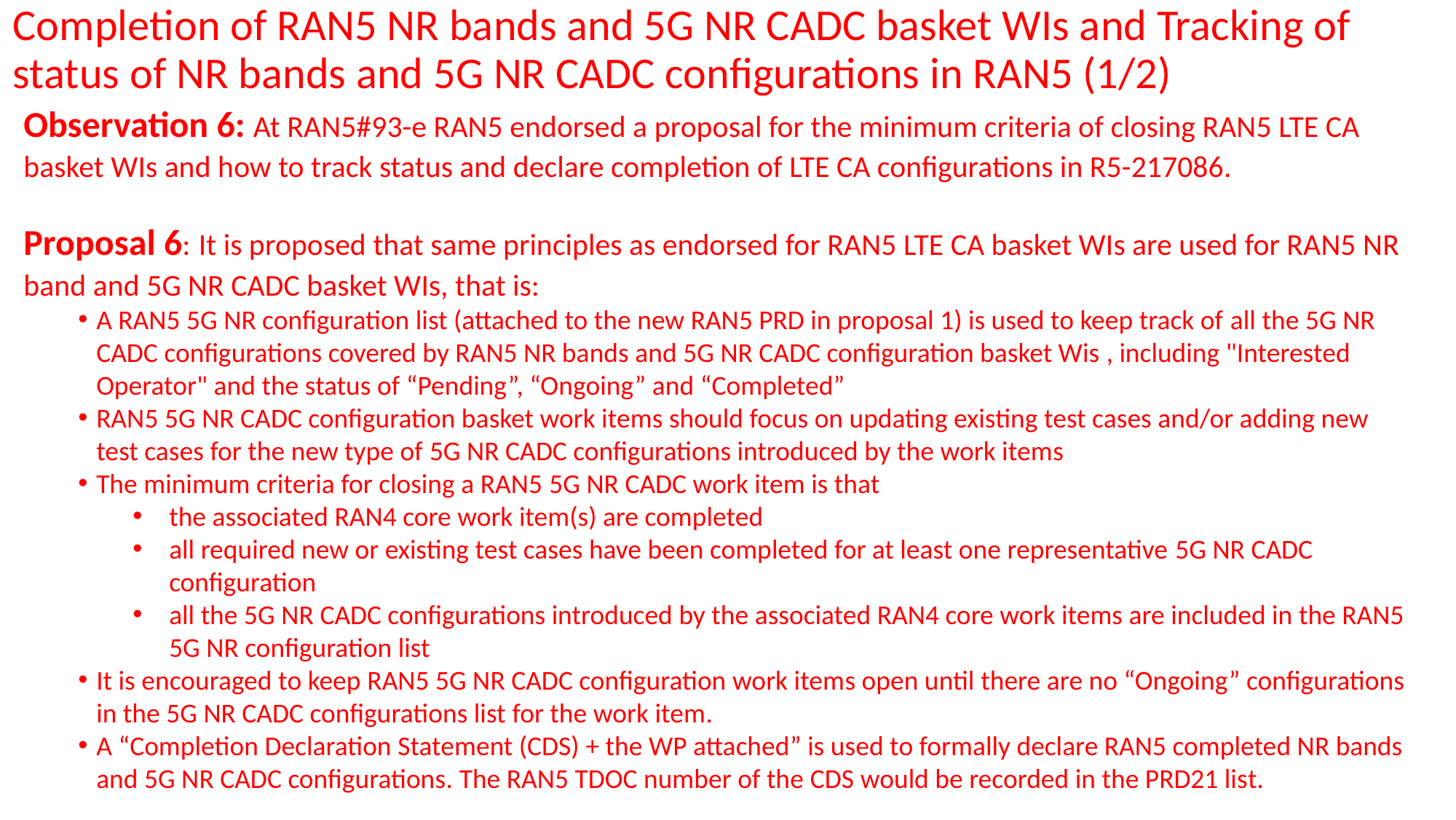

Completion of RAN5 NR bands and 5G NR CADC basket WIs and Tracking of status of NR bands and 5G NR CADC configurations in RAN5 (1/2)
Observation 6: At RAN5#93-e RAN5 endorsed a proposal for the minimum criteria of closing RAN5 LTE CA basket WIs and how to track status and declare completion of LTE CA configurations in R5-217086.

Proposal 6: It is proposed that same principles as endorsed for RAN5 LTE CA basket WIs are used for RAN5 NR band and 5G NR CADC basket WIs, that is:
A RAN5 5G NR configuration list (attached to the new RAN5 PRD in proposal 1) is used to keep track of all the 5G NR CADC configurations covered by RAN5 NR bands and 5G NR CADC configuration basket Wis , including "Interested Operator" and the status of “Pending”, “Ongoing” and “Completed”
RAN5 5G NR CADC configuration basket work items should focus on updating existing test cases and/or adding new test cases for the new type of 5G NR CADC configurations introduced by the work items
The minimum criteria for closing a RAN5 5G NR CADC work item is that
the associated RAN4 core work item(s) are completed
all required new or existing test cases have been completed for at least one representative 5G NR CADC configuration
all the 5G NR CADC configurations introduced by the associated RAN4 core work items are included in the RAN5 5G NR configuration list
It is encouraged to keep RAN5 5G NR CADC configuration work items open until there are no “Ongoing” configurations in the 5G NR CADC configurations list for the work item.
A “Completion Declaration Statement (CDS) + the WP attached” is used to formally declare RAN5 completed NR bands and 5G NR CADC configurations. The RAN5 TDOC number of the CDS would be recorded in the PRD21 list.